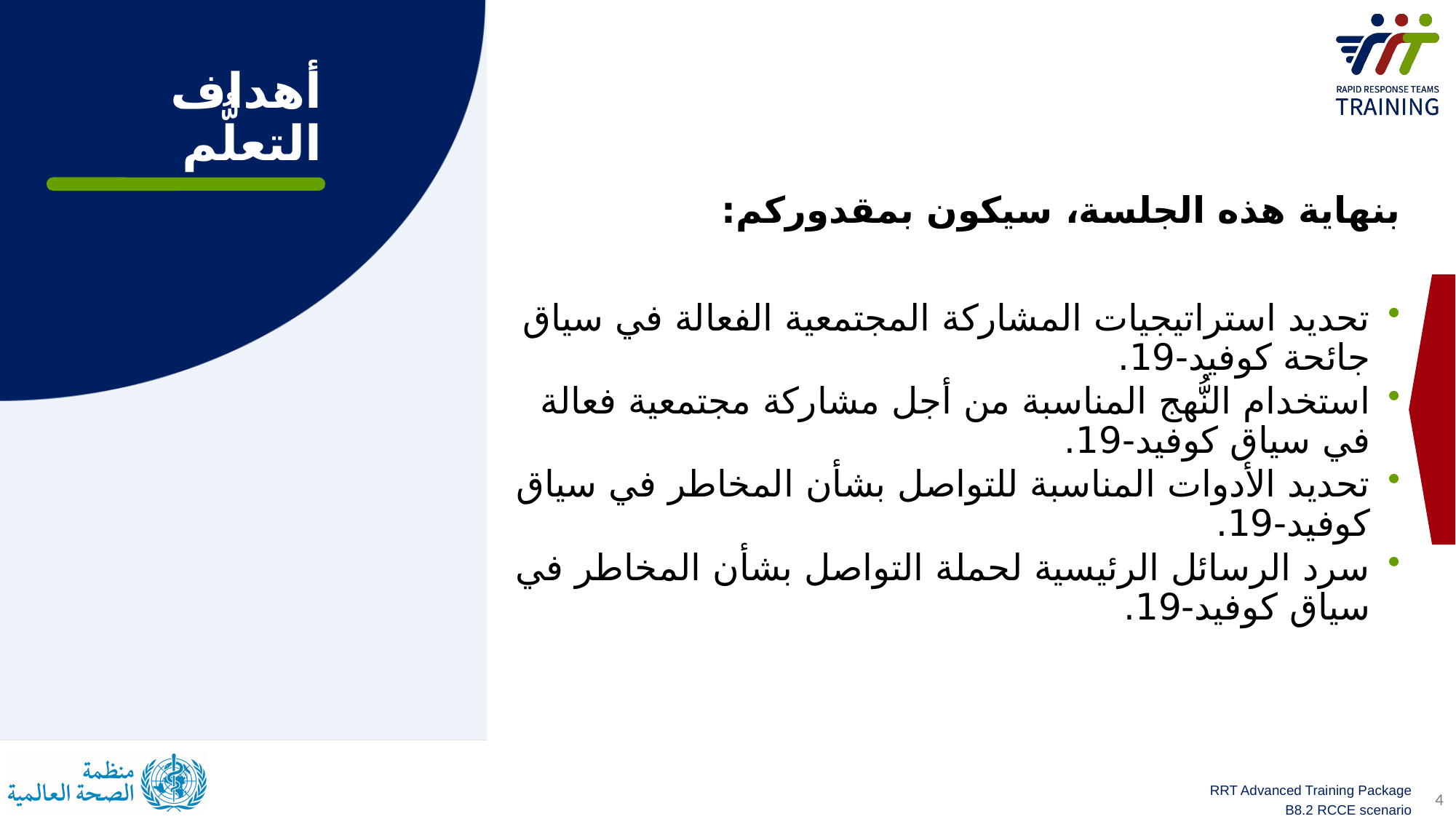

# أهداف التعلُّم
بنهاية هذه الجلسة، سيكون بمقدوركم:

تحديد استراتيجيات المشاركة المجتمعية الفعالة في سياق جائحة كوفيد-19.
استخدام النُّهج المناسبة من أجل مشاركة مجتمعية فعالة في سياق كوفيد-19.
تحديد الأدوات المناسبة للتواصل بشأن المخاطر في سياق كوفيد-19.
سرد الرسائل الرئيسية لحملة التواصل بشأن المخاطر في سياق كوفيد-19.